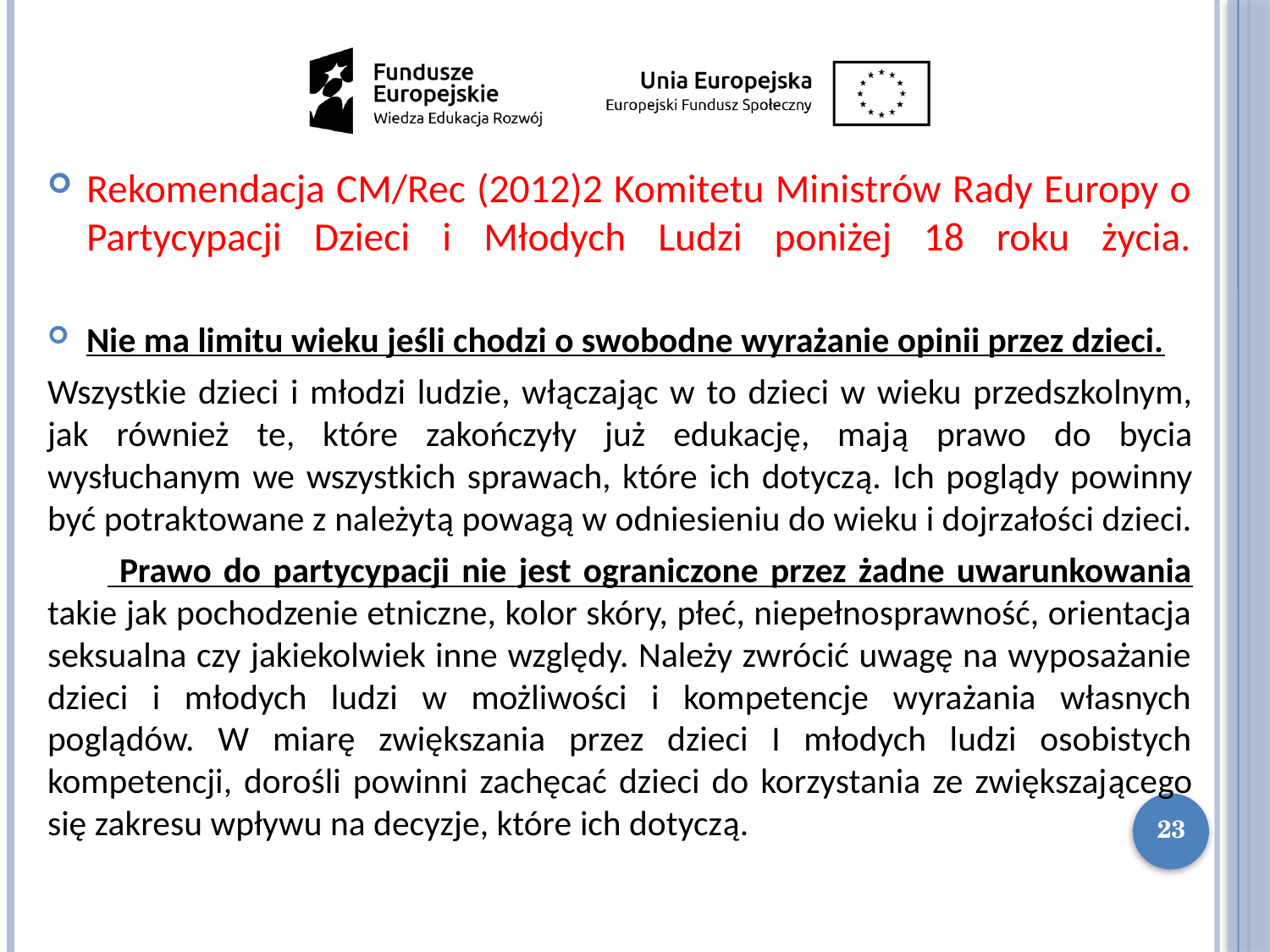

Rekomendacja CM/Rec (2012)2 Komitetu Ministrów Rady Europy o Partycypacji Dzieci i Młodych Ludzi poniżej 18 roku życia.
Nie ma limitu wieku jeśli chodzi o swobodne wyrażanie opinii przez dzieci.
Wszystkie dzieci i młodzi ludzie, włączając w to dzieci w wieku przedszkolnym, jak również te, które zakończyły już edukację, mają prawo do bycia wysłuchanym we wszystkich sprawach, które ich dotyczą. Ich poglądy powinny być potraktowane z należytą powagą w odniesieniu do wieku i dojrzałości dzieci.
      Prawo do partycypacji nie jest ograniczone przez żadne uwarunkowania takie jak pochodzenie etniczne, kolor skóry, płeć, niepełnosprawność, orientacja seksualna czy jakiekolwiek inne względy. Należy zwrócić uwagę na wyposażanie dzieci i młodych ludzi w możliwości i kompetencje wyrażania własnych poglądów. W miarę zwiększania przez dzieci I młodych ludzi osobistych kompetencji, dorośli powinni zachęcać dzieci do korzystania ze zwiększającego się zakresu wpływu na decyzje, które ich dotyczą.

23